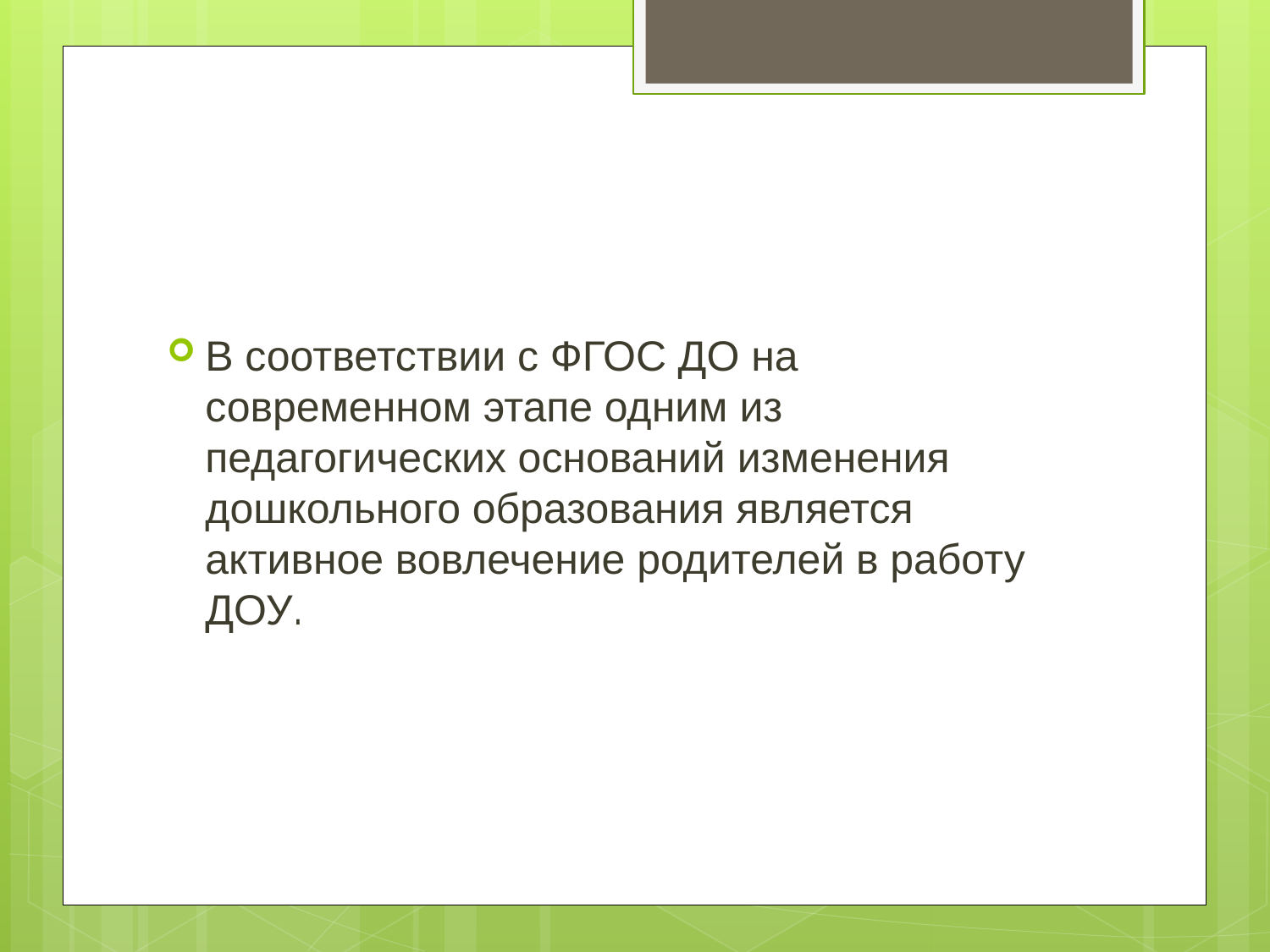

В соответствии с ФГОС ДО на современном этапе одним из педагогических оснований изменения дошкольного образования является активное вовлечение родителей в работу ДОУ.